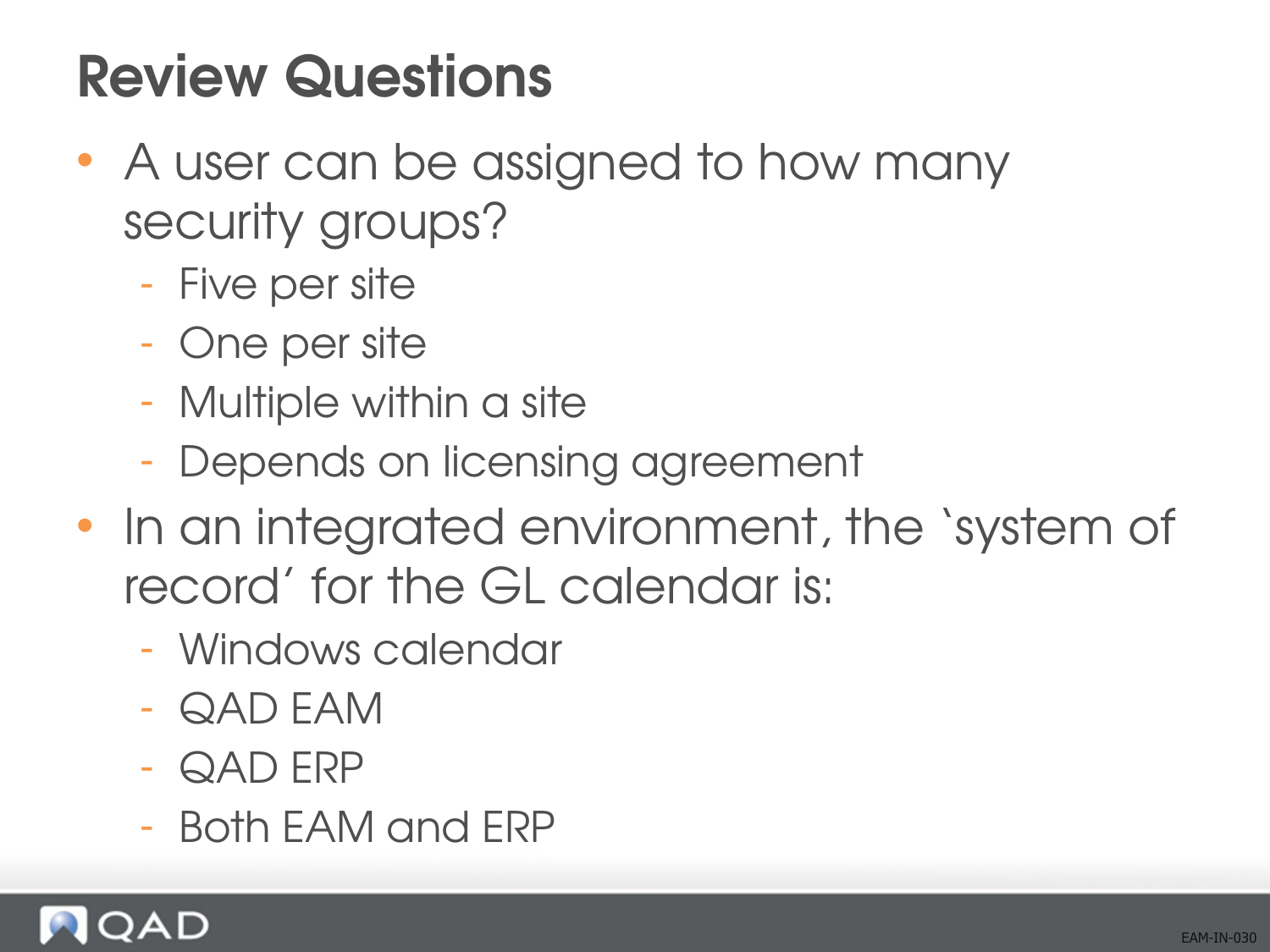

# Review Questions
A user can be assigned to how many security groups?
Five per site
One per site
Multiple within a site
Depends on licensing agreement
In an integrated environment, the ‘system of record’ for the GL calendar is:
Windows calendar
QAD EAM
QAD ERP
Both EAM and ERP
EAM-IN-030